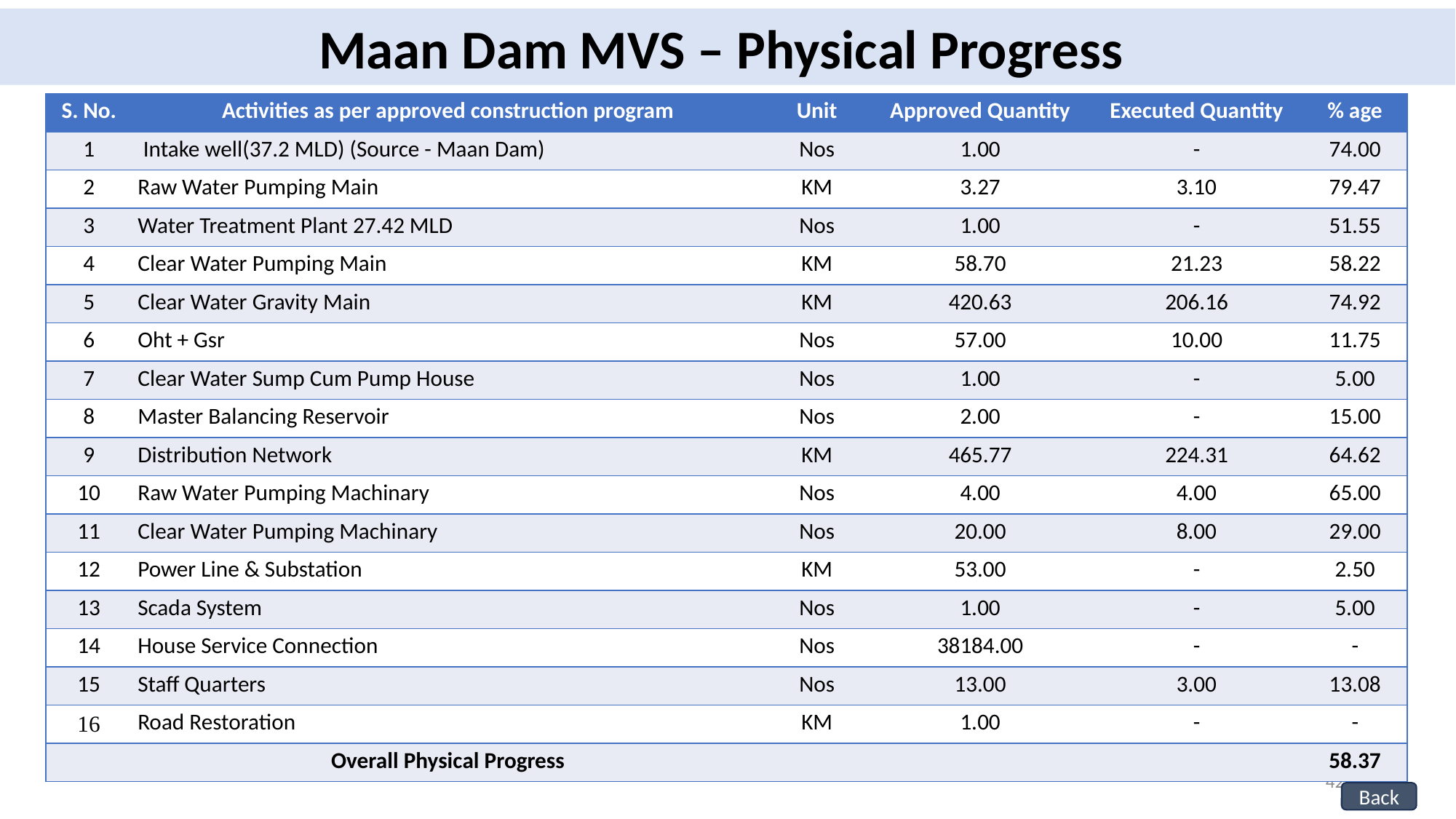

Maan Dam MVS – Physical Progress
| S. No. | Activities as per approved construction program | Unit | Approved Quantity | Executed Quantity | % age |
| --- | --- | --- | --- | --- | --- |
| 1 | Intake well(37.2 MLD) (Source - Maan Dam) | Nos | 1.00 | - | 74.00 |
| 2 | Raw Water Pumping Main | KM | 3.27 | 3.10 | 79.47 |
| 3 | Water Treatment Plant 27.42 MLD | Nos | 1.00 | - | 51.55 |
| 4 | Clear Water Pumping Main | KM | 58.70 | 21.23 | 58.22 |
| 5 | Clear Water Gravity Main | KM | 420.63 | 206.16 | 74.92 |
| 6 | Oht + Gsr | Nos | 57.00 | 10.00 | 11.75 |
| 7 | Clear Water Sump Cum Pump House | Nos | 1.00 | - | 5.00 |
| 8 | Master Balancing Reservoir | Nos | 2.00 | - | 15.00 |
| 9 | Distribution Network | KM | 465.77 | 224.31 | 64.62 |
| 10 | Raw Water Pumping Machinary | Nos | 4.00 | 4.00 | 65.00 |
| 11 | Clear Water Pumping Machinary | Nos | 20.00 | 8.00 | 29.00 |
| 12 | Power Line & Substation | KM | 53.00 | - | 2.50 |
| 13 | Scada System | Nos | 1.00 | - | 5.00 |
| 14 | House Service Connection | Nos | 38184.00 | - | - |
| 15 | Staff Quarters | Nos | 13.00 | 3.00 | 13.08 |
| 16 | Road Restoration | KM | 1.00 | - | - |
|  | Overall Physical Progress |  |  |  | 58.37 |
42
Back